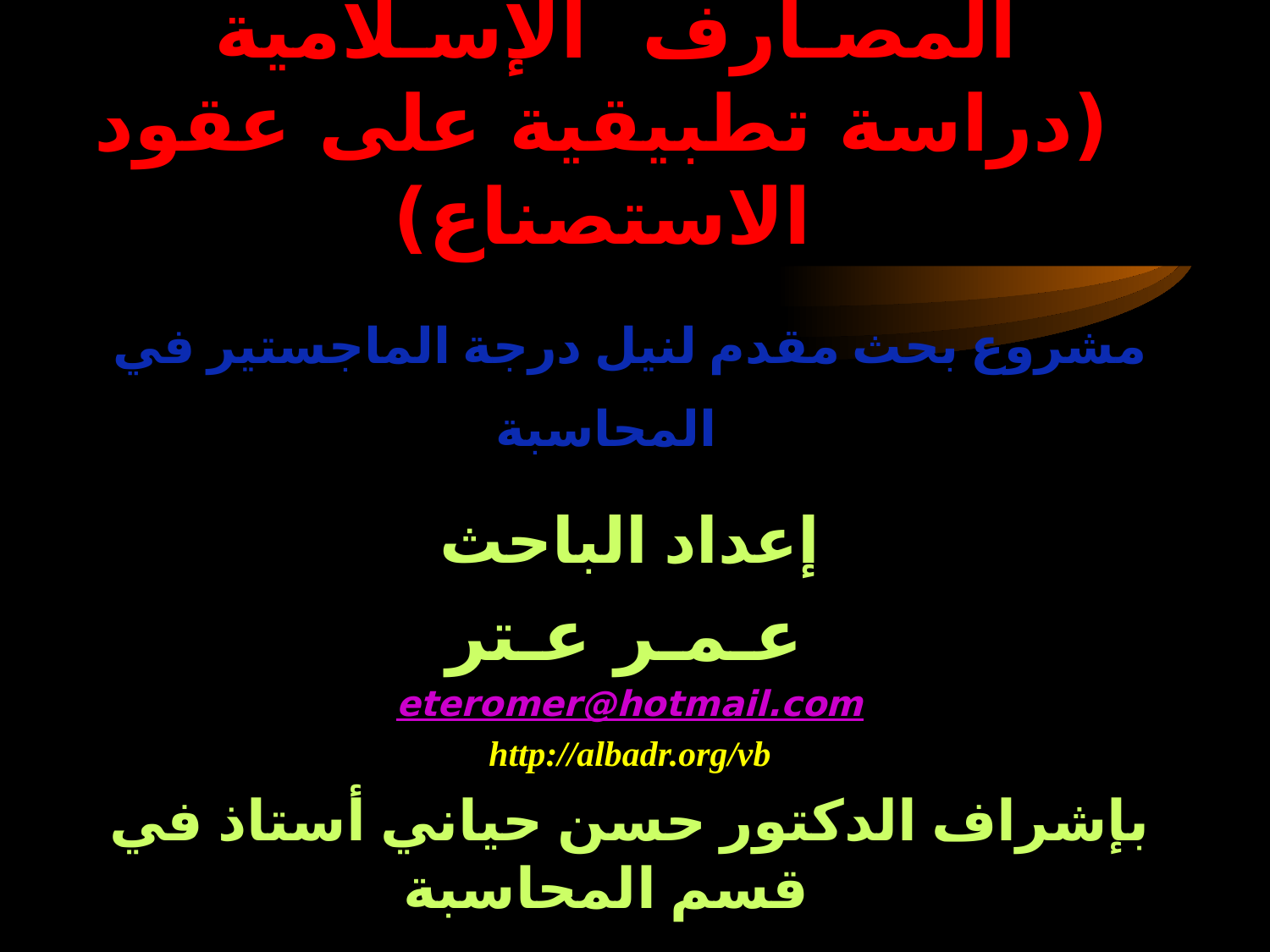

# تكـلفة  مخاطر  التمويـل في  المصـارف  الإسـلامية (دراسة تطبيقية على عقود الاستصناع)

مشروع بحث مقدم لنيل درجة الماجستير في المحاسبة
إعداد الباحث
 عـمـر عـتر
eteromer@hotmail.com
http://albadr.org/vb
بإشراف الدكتور حسن حياني أستاذ في قسم المحاسبة